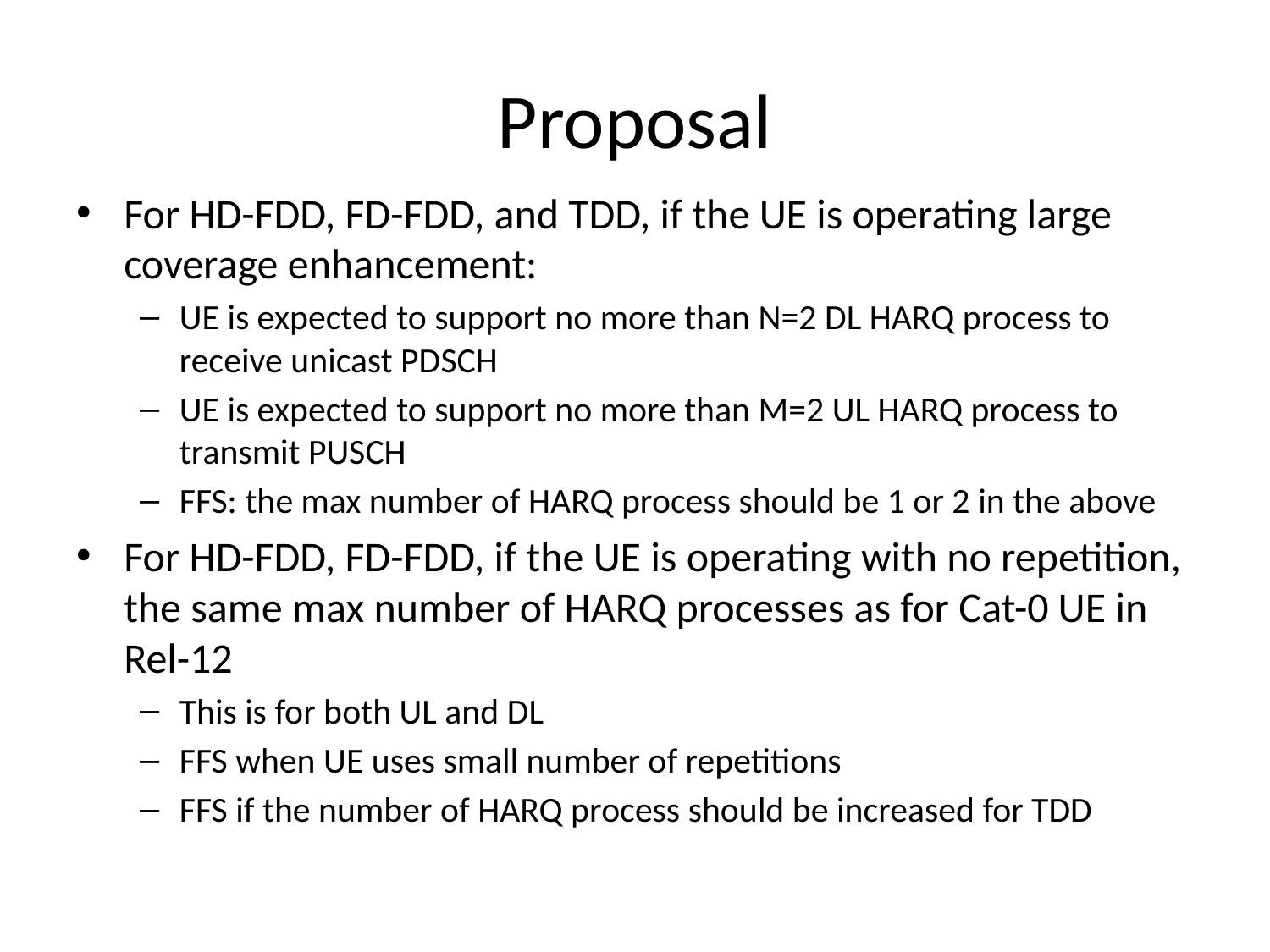

# Proposal
For HD-FDD, FD-FDD, and TDD, if the UE is operating large coverage enhancement:
UE is expected to support no more than N=2 DL HARQ process to receive unicast PDSCH
UE is expected to support no more than M=2 UL HARQ process to transmit PUSCH
FFS: the max number of HARQ process should be 1 or 2 in the above
For HD-FDD, FD-FDD, if the UE is operating with no repetition, the same max number of HARQ processes as for Cat-0 UE in Rel-12
This is for both UL and DL
FFS when UE uses small number of repetitions
FFS if the number of HARQ process should be increased for TDD